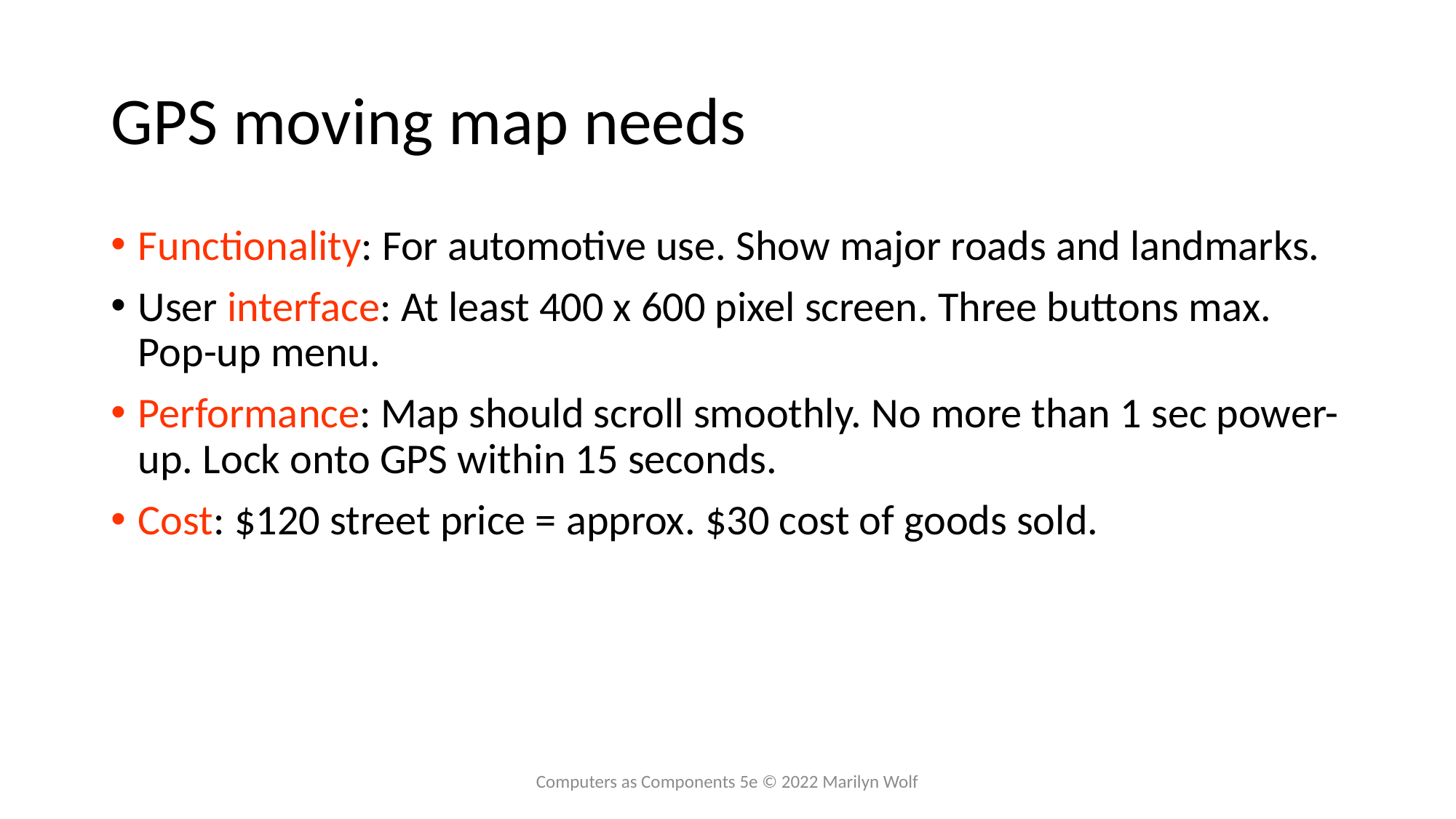

# GPS moving map needs
Functionality: For automotive use. Show major roads and landmarks.
User interface: At least 400 x 600 pixel screen. Three buttons max. Pop-up menu.
Performance: Map should scroll smoothly. No more than 1 sec power-up. Lock onto GPS within 15 seconds.
Cost: $120 street price = approx. $30 cost of goods sold.
Computers as Components 5e © 2022 Marilyn Wolf